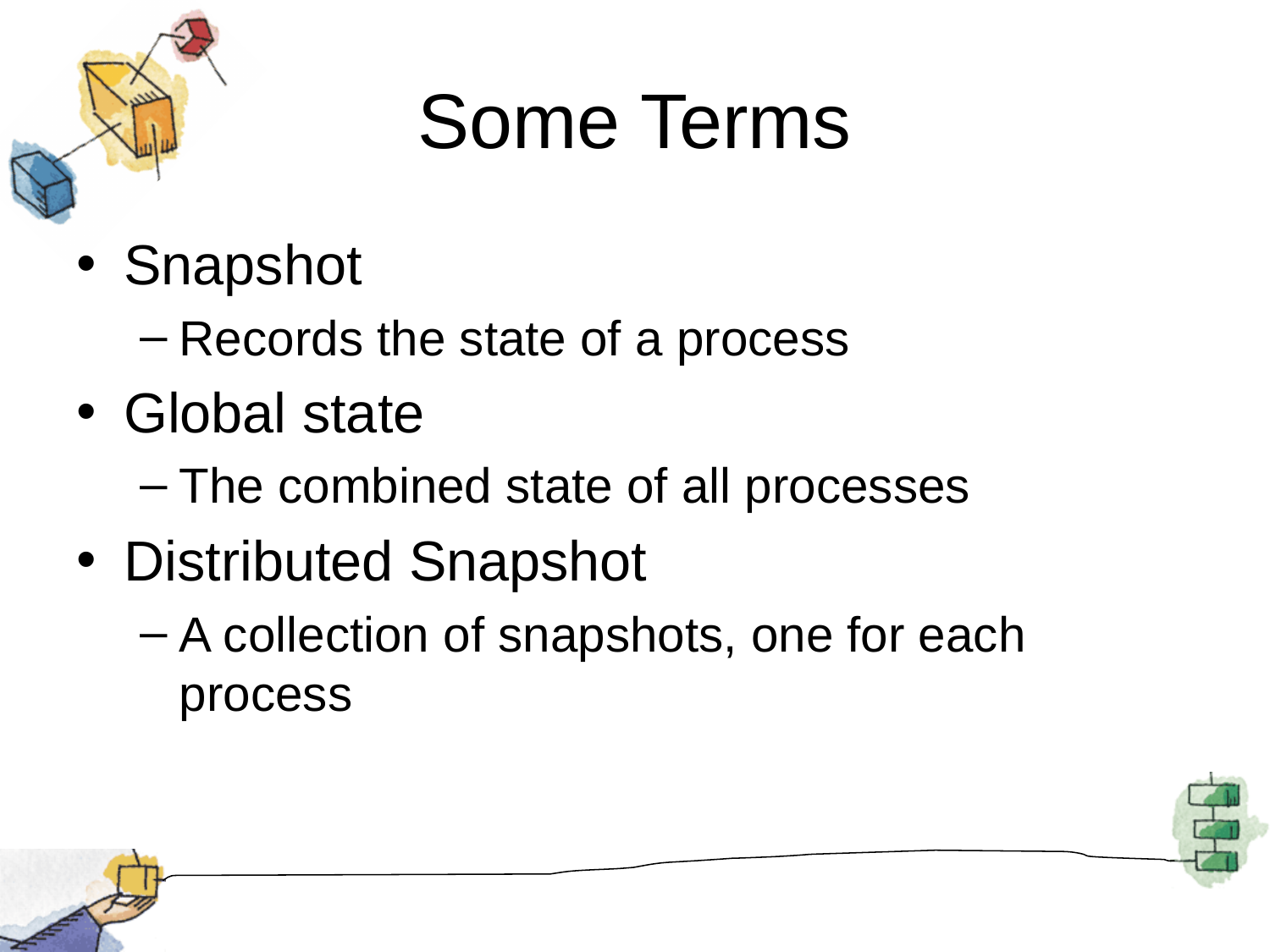

# Some Terms
Snapshot
Records the state of a process
Global state
The combined state of all processes
Distributed Snapshot
A collection of snapshots, one for each process